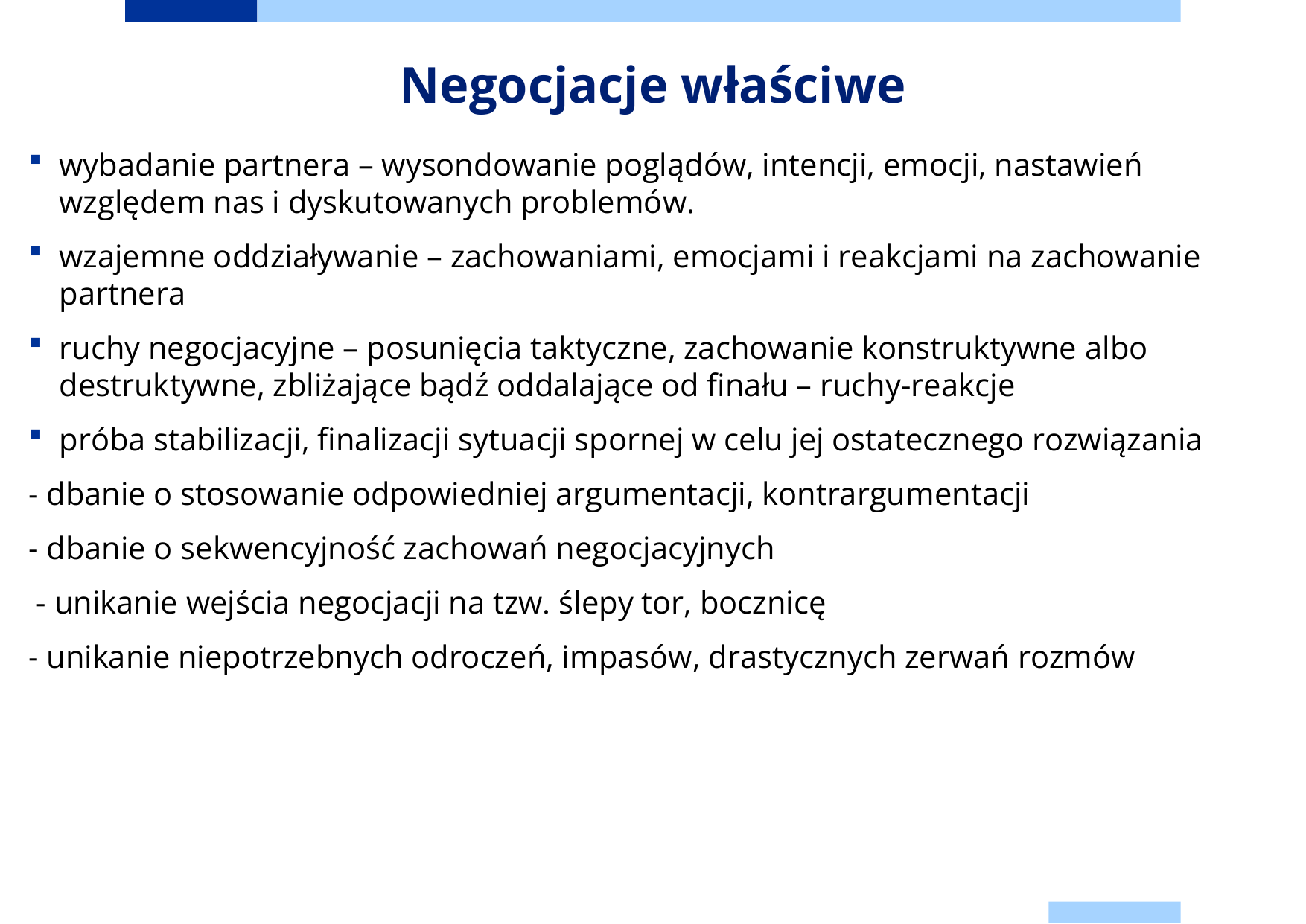

# Negocjacje właściwe
wybadanie partnera – wysondowanie poglądów, intencji, emocji, nastawień względem nas i dyskutowanych problemów.
wzajemne oddziaływanie – zachowaniami, emocjami i reakcjami na zachowanie partnera
ruchy negocjacyjne – posunięcia taktyczne, zachowanie konstruktywne albo destruktywne, zbliżające bądź oddalające od finału – ruchy-reakcje
próba stabilizacji, finalizacji sytuacji spornej w celu jej ostatecznego rozwiązania
- dbanie o stosowanie odpowiedniej argumentacji, kontrargumentacji
- dbanie o sekwencyjność zachowań negocjacyjnych
 - unikanie wejścia negocjacji na tzw. ślepy tor, bocznicę
- unikanie niepotrzebnych odroczeń, impasów, drastycznych zerwań rozmów